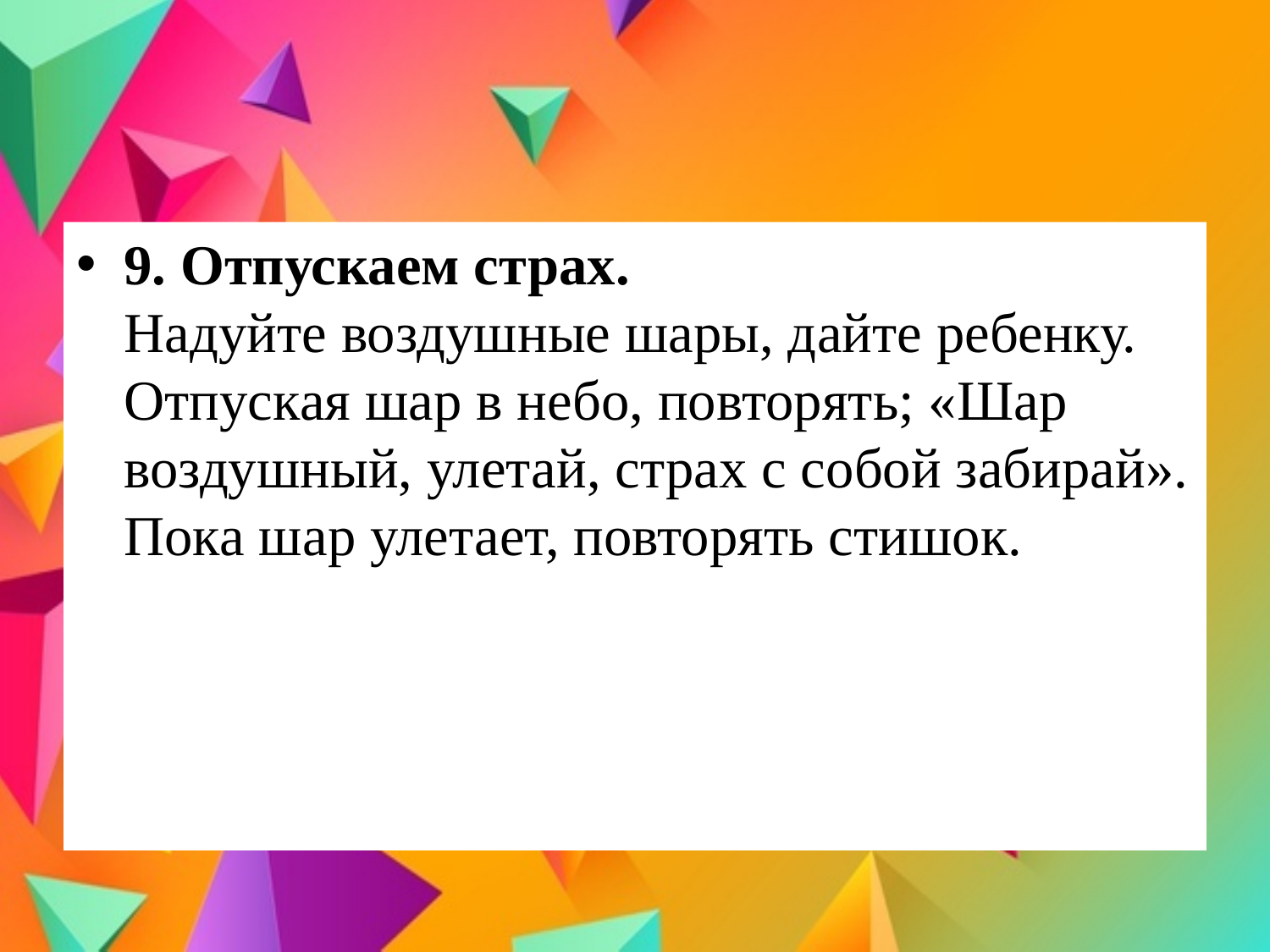

#
9. Отпускаем страх. 
Надуйте воздушные шары, дайте ребенку. Отпуская шар в небо, повторять; «Шар воздушный, улетай, страх с собой забирай». Пока шар улетает, повторять стишок.